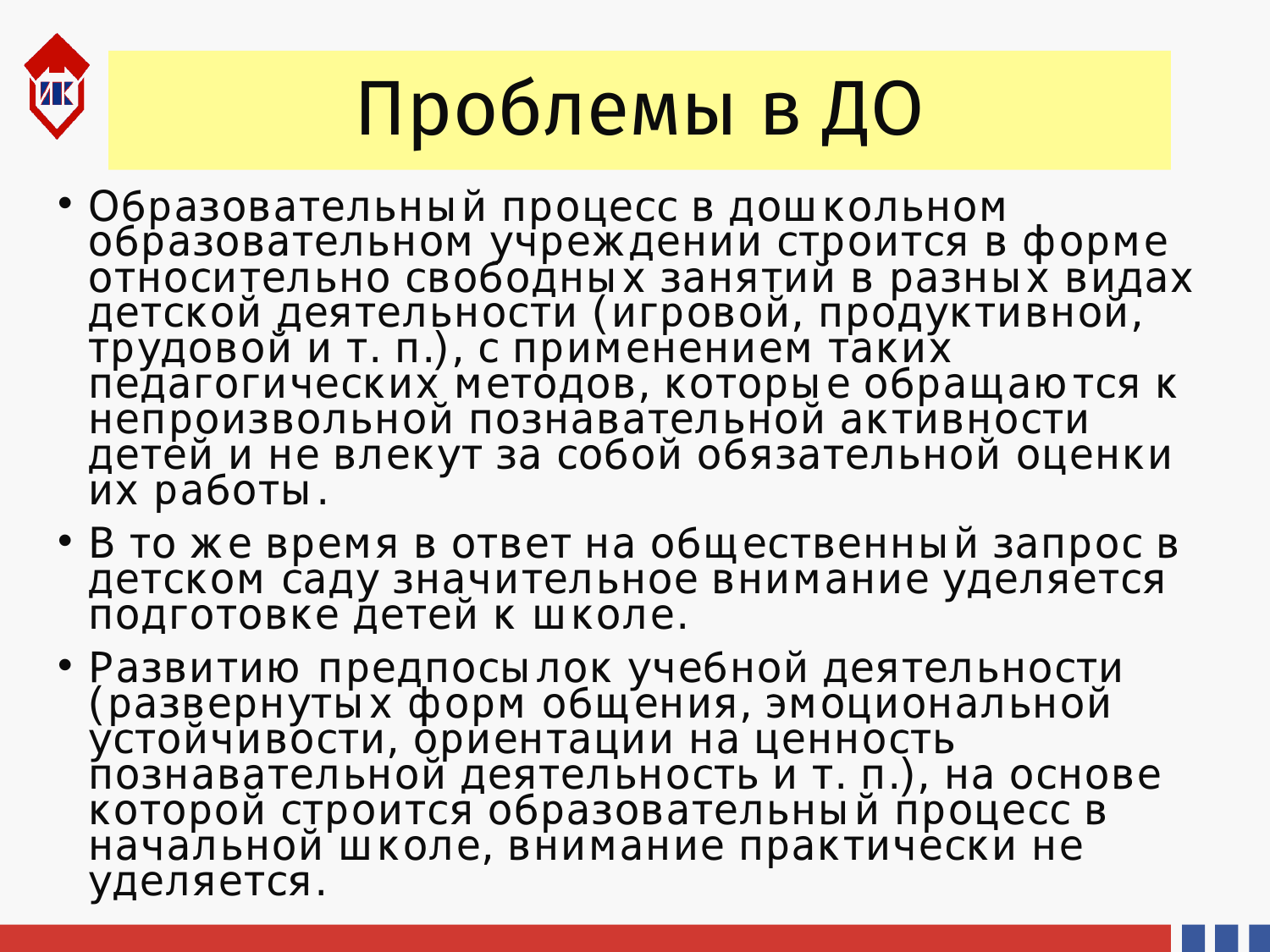

Проблемы в ДО
Образовательный процесс в дошкольном образовательном учреждении строится в форме относительно свободных занятий в разных видах детской деятельности (игровой, продуктивной, трудовой и т. п.), с применением таких педагогических методов, которые обращаются к непроизвольной познавательной активности детей и не влекут за собой обязательной оценки их работы.
В то же время в ответ на общественный запрос в детском саду значительное внимание уделяется подготовке детей к школе.
Развитию предпосылок учебной деятельности (развернутых форм общения, эмоциональной устойчивости, ориентации на ценность познавательной деятельность и т. п.), на основе которой строится образовательный процесс в начальной школе, внимание практически не уделяется.